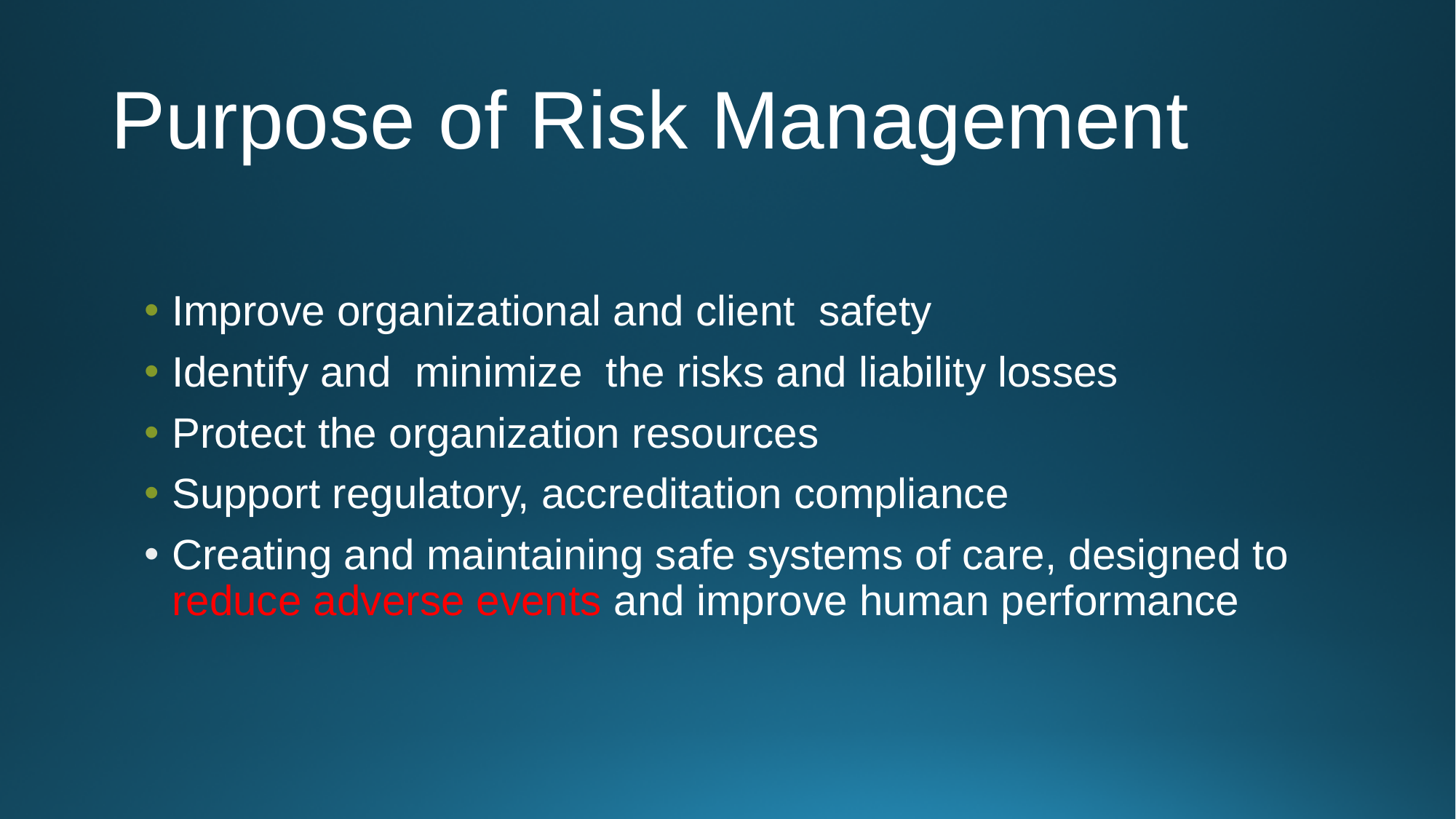

# Purpose of Risk Management

Improve organizational and client  safety
Identify and  minimize  the risks and liability losses
Protect the organization resources
Support regulatory, accreditation compliance
Creating and maintaining safe systems of care, designed to reduce adverse events and improve human performance